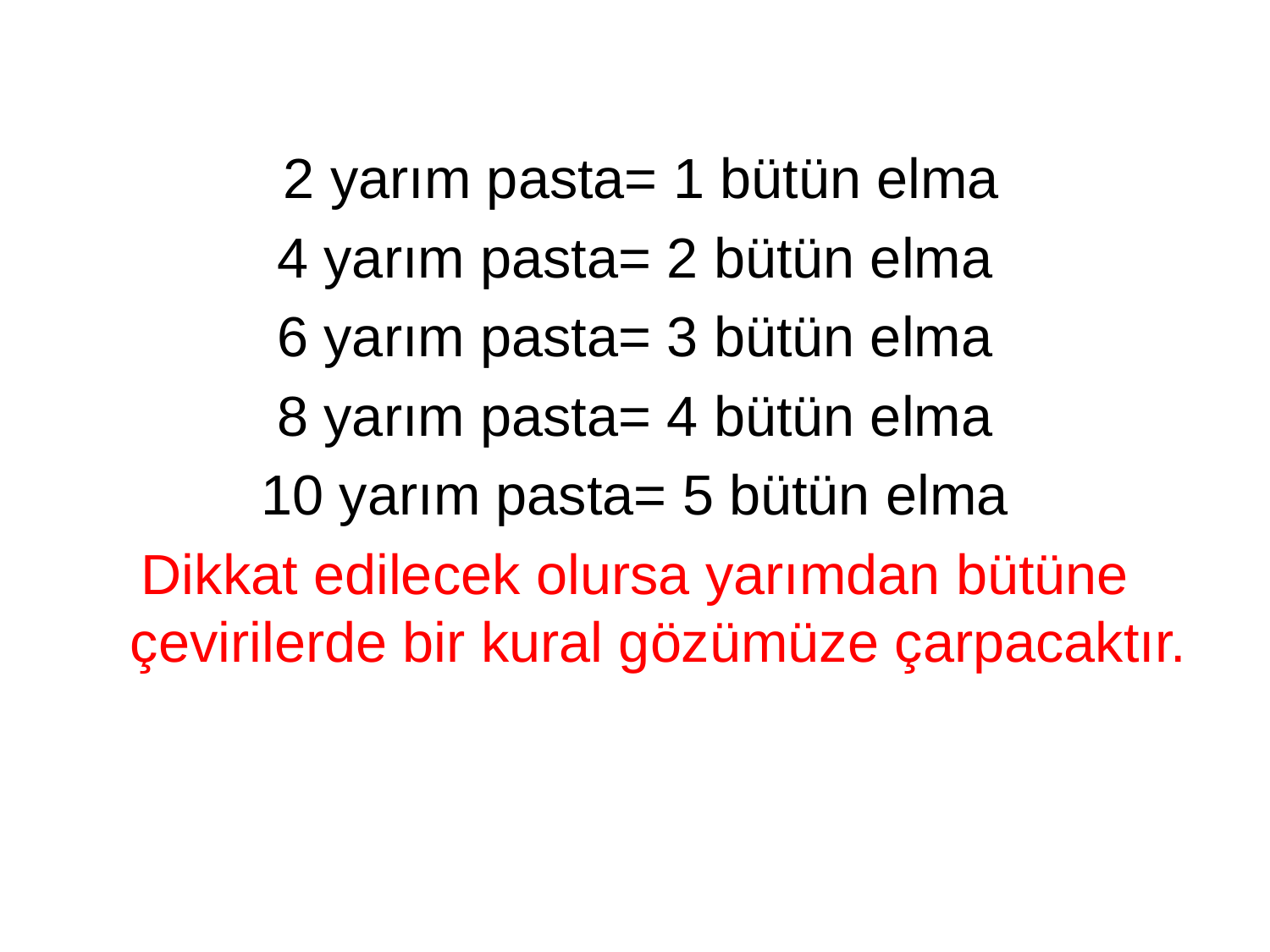

2 yarım pasta= 1 bütün elma
4 yarım pasta= 2 bütün elma
6 yarım pasta= 3 bütün elma
8 yarım pasta= 4 bütün elma
10 yarım pasta= 5 bütün elma
Dikkat edilecek olursa yarımdan bütüne çevirilerde bir kural gözümüze çarpacaktır.